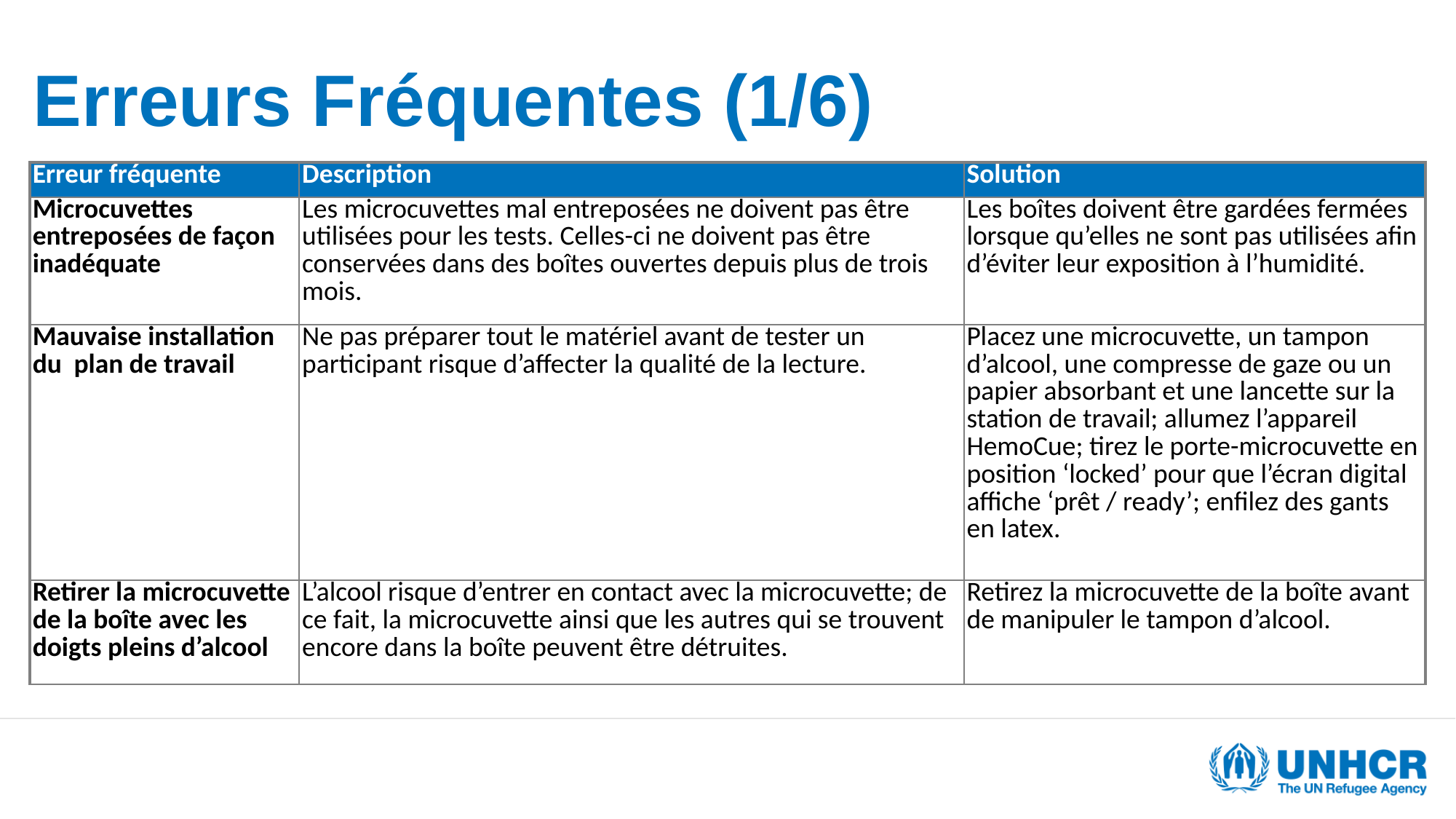

# Erreurs Fréquentes (1/6)
| Erreur fréquente | Description | Solution |
| --- | --- | --- |
| Microcuvettes entreposées de façon inadéquate | Les microcuvettes mal entreposées ne doivent pas être utilisées pour les tests. Celles-ci ne doivent pas être conservées dans des boîtes ouvertes depuis plus de trois mois. | Les boîtes doivent être gardées fermées lorsque qu’elles ne sont pas utilisées afin d’éviter leur exposition à l’humidité. |
| Mauvaise installation du plan de travail | Ne pas préparer tout le matériel avant de tester un participant risque d’affecter la qualité de la lecture. | Placez une microcuvette, un tampon d’alcool, une compresse de gaze ou un papier absorbant et une lancette sur la station de travail; allumez l’appareil HemoCue; tirez le porte-microcuvette en position ‘locked’ pour que l’écran digital affiche ‘prêt / ready’; enfilez des gants en latex. |
| Retirer la microcuvette de la boîte avec les doigts pleins d’alcool | L’alcool risque d’entrer en contact avec la microcuvette; de ce fait, la microcuvette ainsi que les autres qui se trouvent encore dans la boîte peuvent être détruites. | Retirez la microcuvette de la boîte avant de manipuler le tampon d’alcool. |